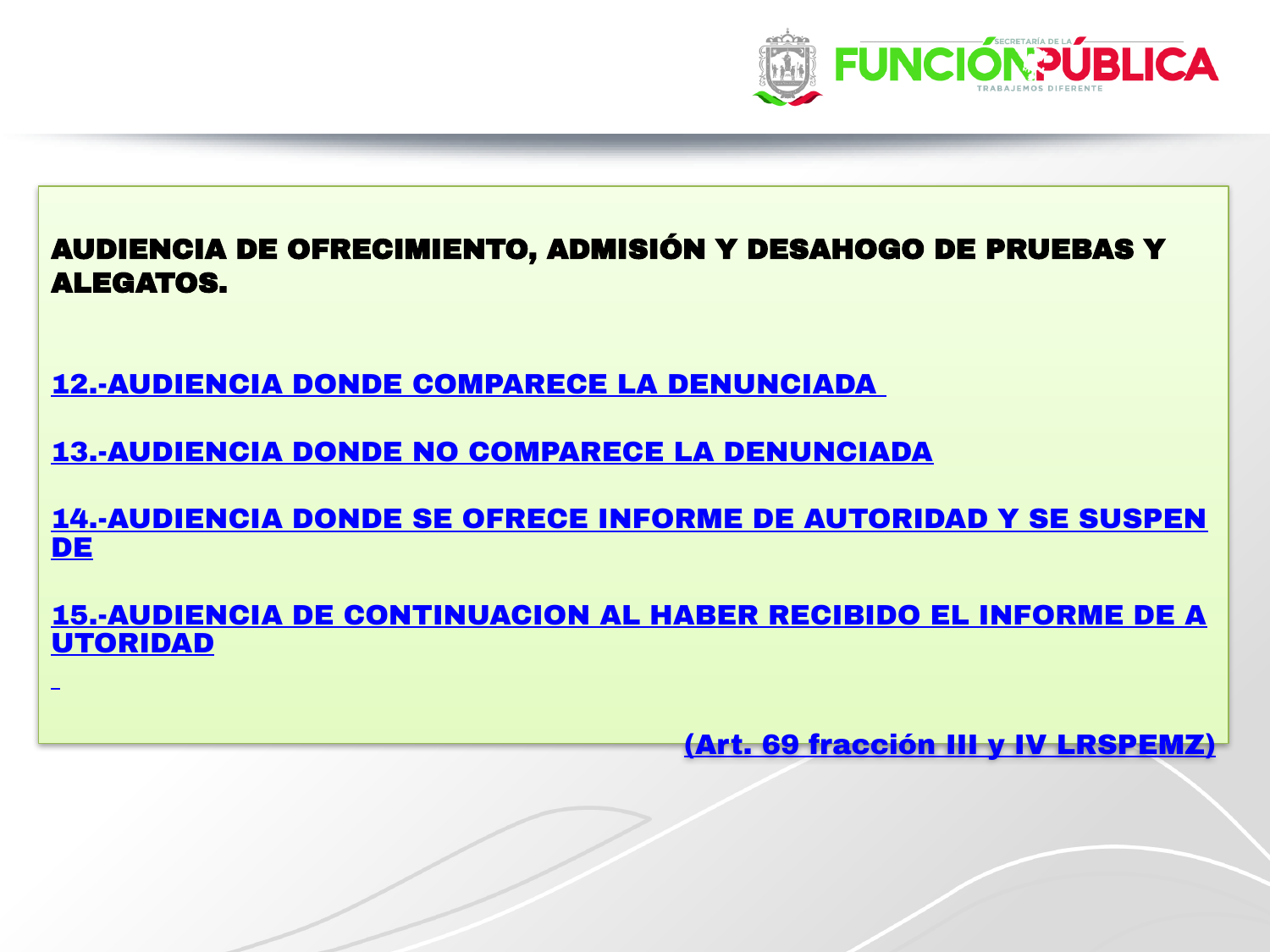

AUDIENCIA DE OFRECIMIENTO, ADMISIÓN Y DESAHOGO DE PRUEBAS Y ALEGATOS.

12.-AUDIENCIA DONDE COMPARECE LA DENUNCIADA

13.-AUDIENCIA DONDE NO COMPARECE LA DENUNCIADA

14.-AUDIENCIA DONDE SE OFRECE INFORME DE AUTORIDAD Y SE SUSPENDE

15.-AUDIENCIA DE CONTINUACION AL HABER RECIBIDO EL INFORME DE AUTORIDAD

(Art. 69 fracción III y IV LRSPEMZ)